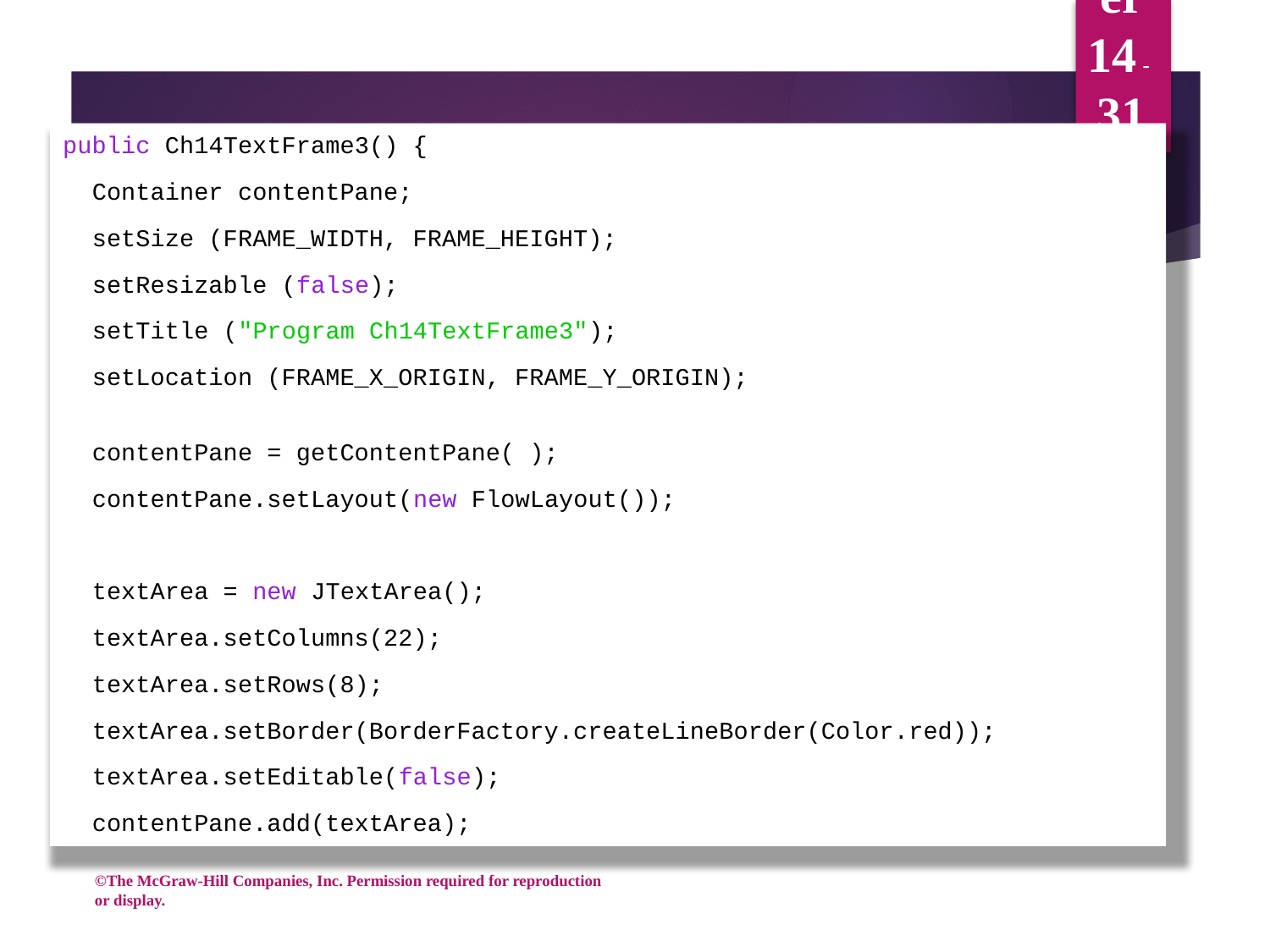

public Ch14TextFrame3() {
  Container contentPane;
  setSize (FRAME_WIDTH, FRAME_HEIGHT);
  setResizable (false);
  setTitle ("Program Ch14TextFrame3");
  setLocation (FRAME_X_ORIGIN, FRAME_Y_ORIGIN);
  contentPane = getContentPane( );
  contentPane.setLayout(new FlowLayout());

  textArea = new JTextArea();
  textArea.setColumns(22);
  textArea.setRows(8);
  textArea.setBorder(BorderFactory.createLineBorder(Color.red));
  textArea.setEditable(false);
  contentPane.add(textArea);

Chapter 14 - 31

©The McGraw-Hill Companies, Inc. Permission required for reproduction or display.